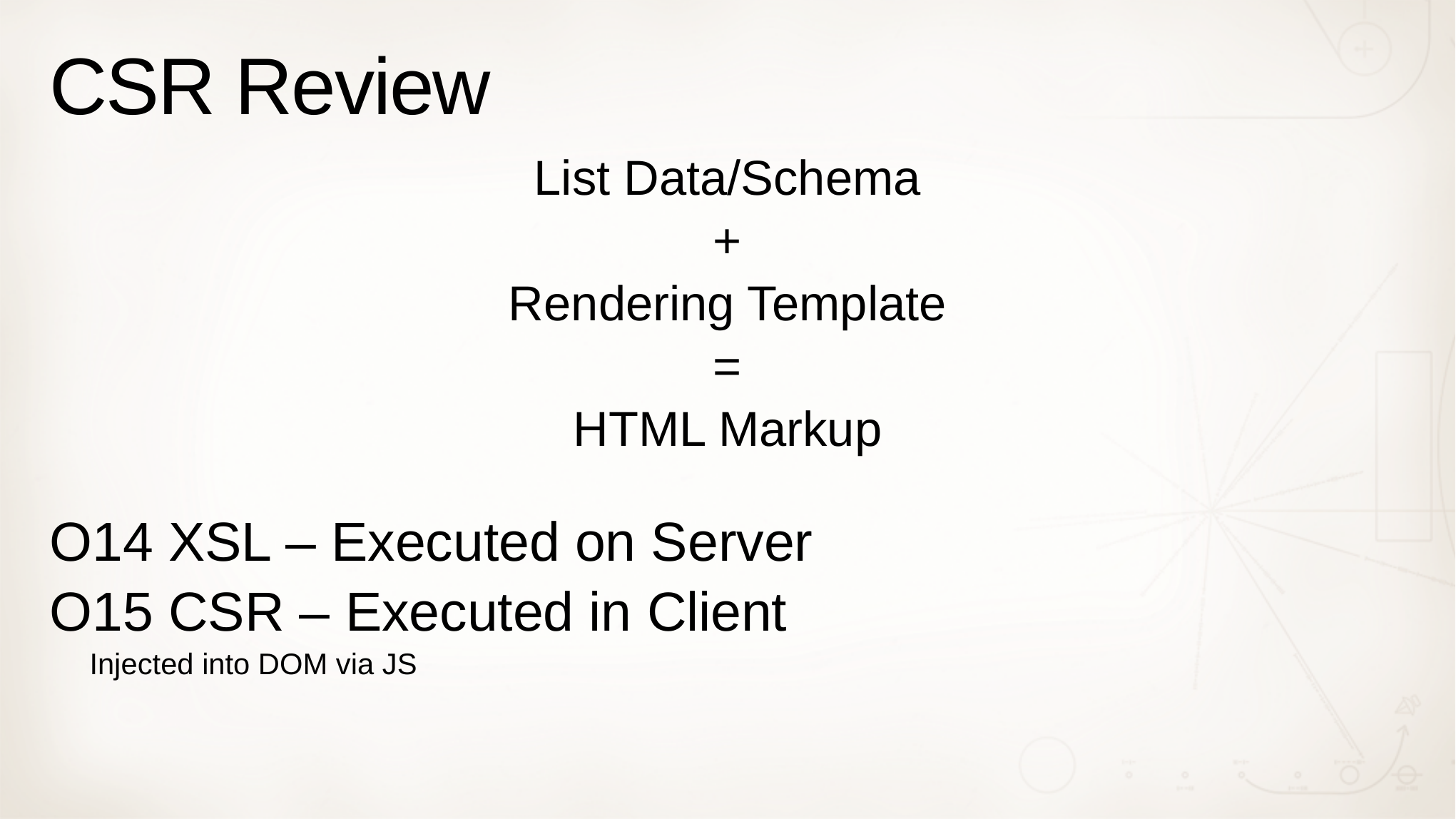

# CSR Review
List Data/Schema
+
Rendering Template
=
HTML Markup

O14 XSL – Executed on Server
O15 CSR – Executed in Client
Injected into DOM via JS